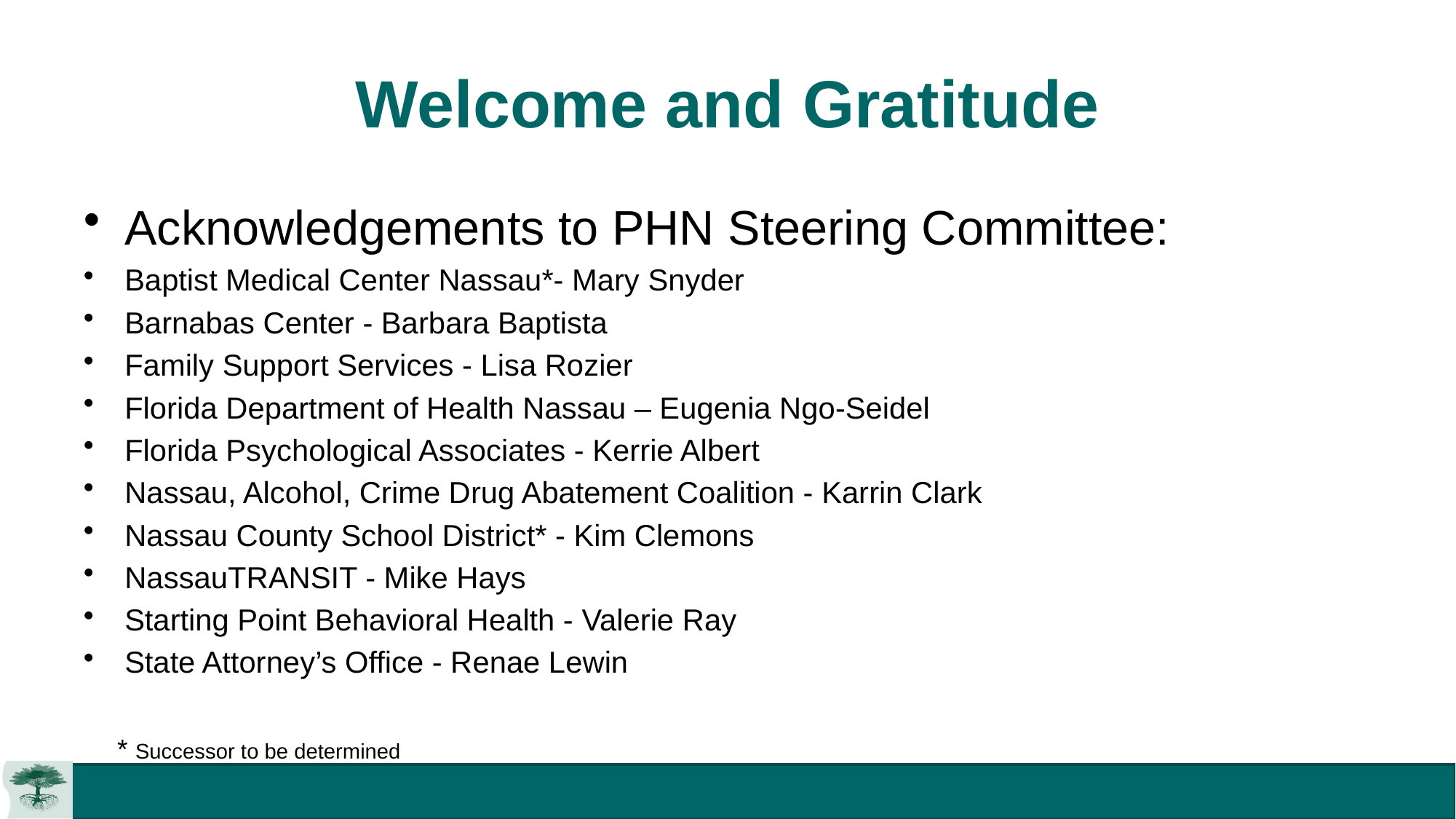

# Welcome and Gratitude
Acknowledgements to PHN Steering Committee:
Baptist Medical Center Nassau*- Mary Snyder
Barnabas Center - Barbara Baptista
Family Support Services - Lisa Rozier
Florida Department of Health Nassau – Eugenia Ngo-Seidel
Florida Psychological Associates - Kerrie Albert
Nassau, Alcohol, Crime Drug Abatement Coalition - Karrin Clark
Nassau County School District* - Kim Clemons
NassauTRANSIT - Mike Hays
Starting Point Behavioral Health - Valerie Ray
State Attorney’s Office - Renae Lewin
* Successor to be determined